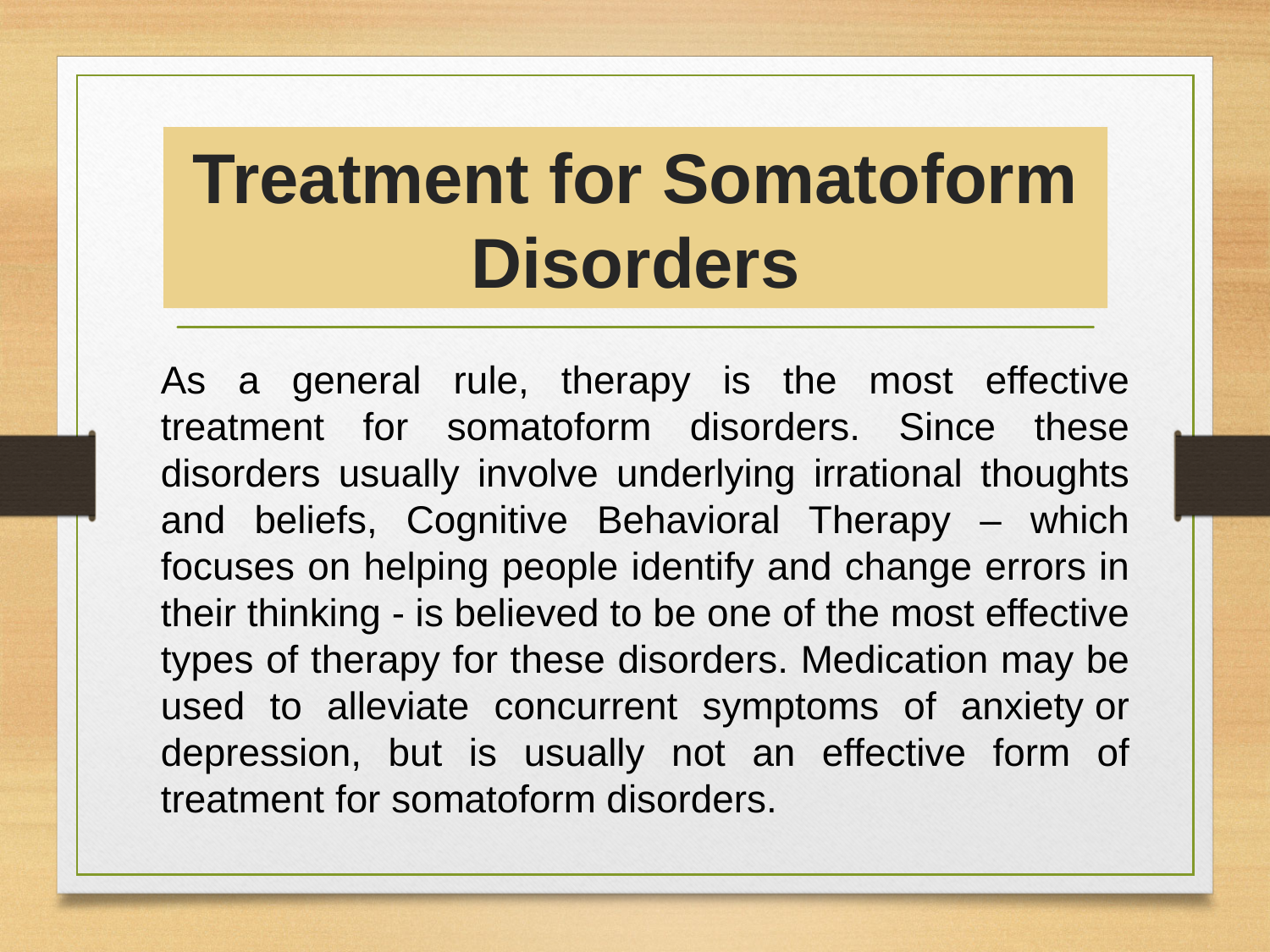

# Treatment for Somatoform Disorders
As a general rule, therapy is the most effective treatment for somatoform disorders. Since these disorders usually involve underlying irrational thoughts and beliefs, Cognitive Behavioral Therapy – which focuses on helping people identify and change errors in their thinking - is believed to be one of the most effective types of therapy for these disorders. Medication may be used to alleviate concurrent symptoms of anxiety or depression, but is usually not an effective form of treatment for somatoform disorders.